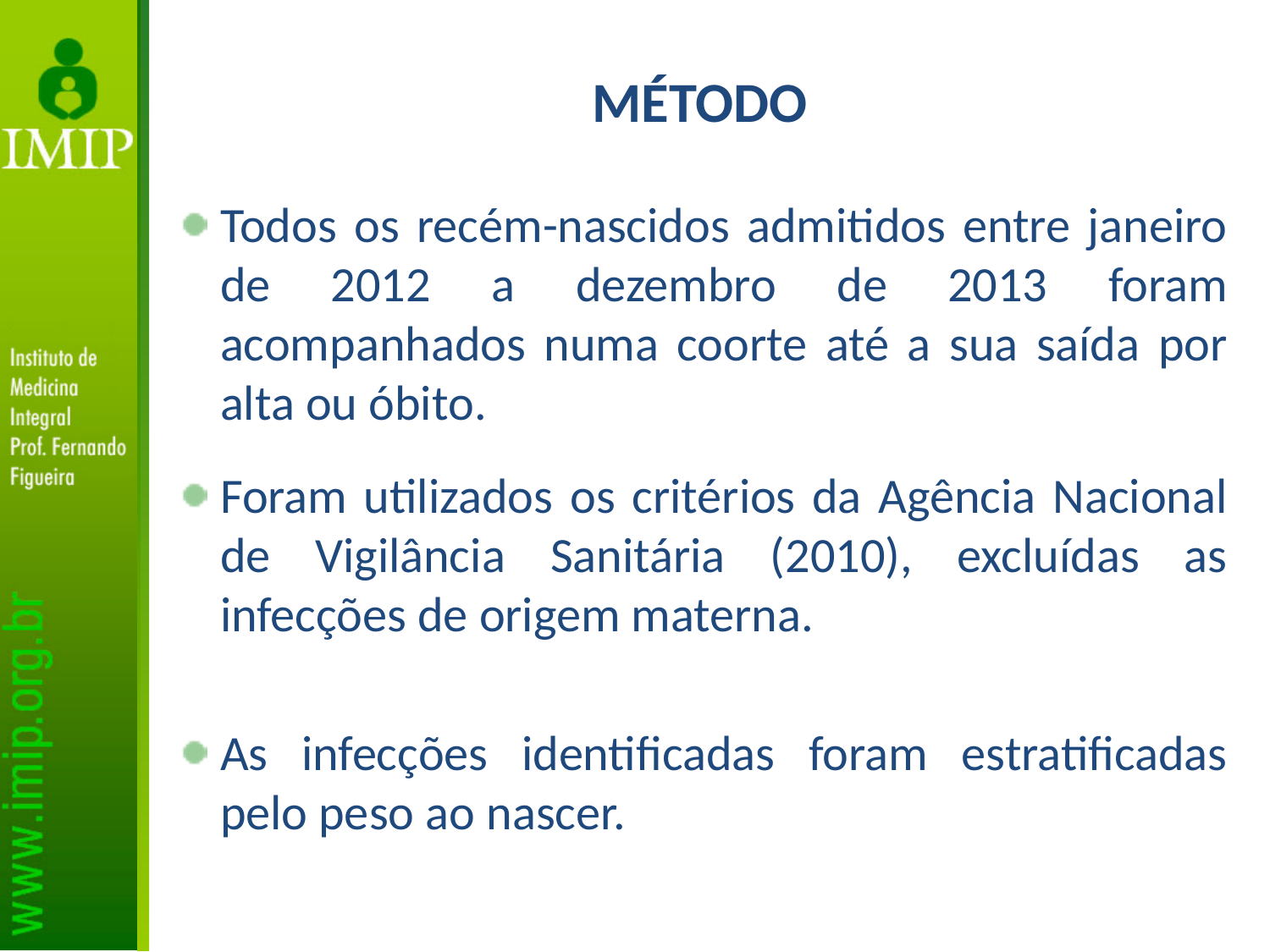

MÉTODO

Todos os recém-nascidos admitidos entre janeiro de 2012 a dezembro de 2013 foram acompanhados numa coorte até a sua saída por alta ou óbito.

Foram utilizados os critérios da Agência Nacional de Vigilância Sanitária (2010), excluídas as infecções de origem materna.

As infecções identificadas foram estratificadas pelo peso ao nascer.